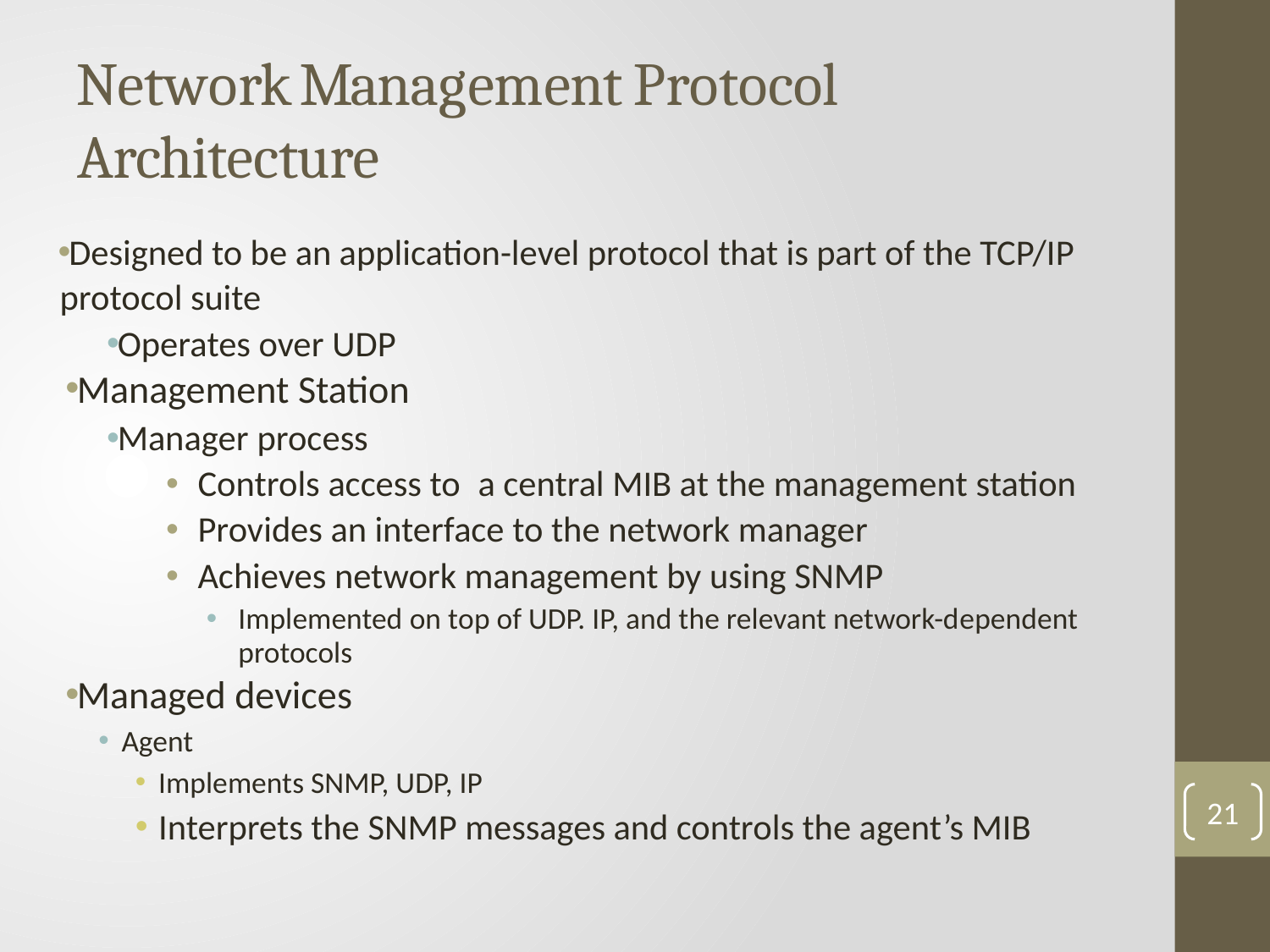

# Network Management Protocol Architecture
Designed to be an application-level protocol that is part of the TCP/IP protocol suite
Operates over UDP
Management Station
Manager process
Controls access to a central MIB at the management station
Provides an interface to the network manager
Achieves network management by using SNMP
Implemented on top of UDP. IP, and the relevant network-dependent protocols
Managed devices
Agent
Implements SNMP, UDP, IP
Interprets the SNMP messages and controls the agent’s MIB
21